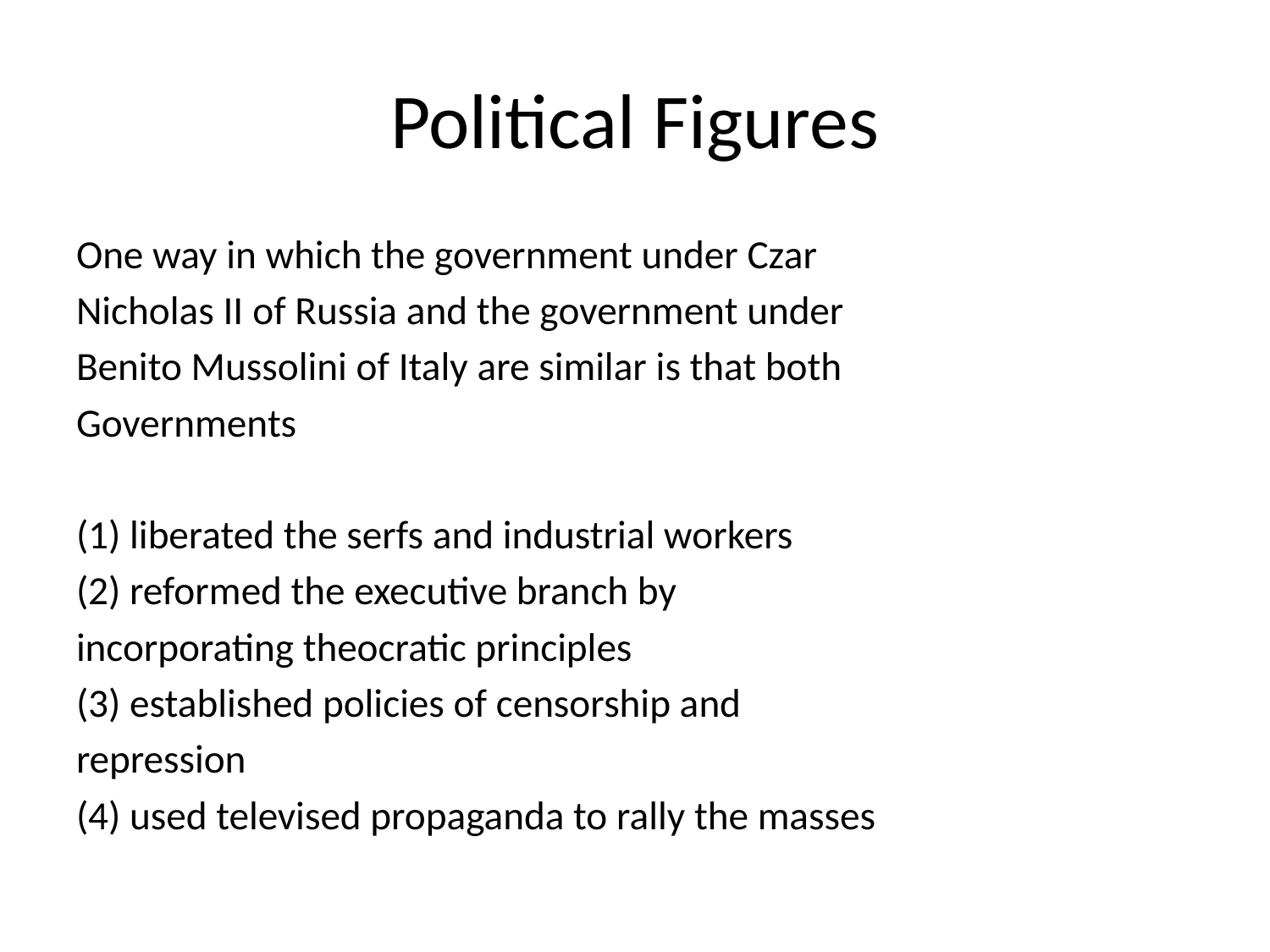

# Political Figures
One way in which the government under Czar
Nicholas II of Russia and the government under
Benito Mussolini of Italy are similar is that both
Governments

(1) liberated the serfs and industrial workers
(2) reformed the executive branch by
incorporating theocratic principles
(3) established policies of censorship and
repression
(4) used televised propaganda to rally the masses